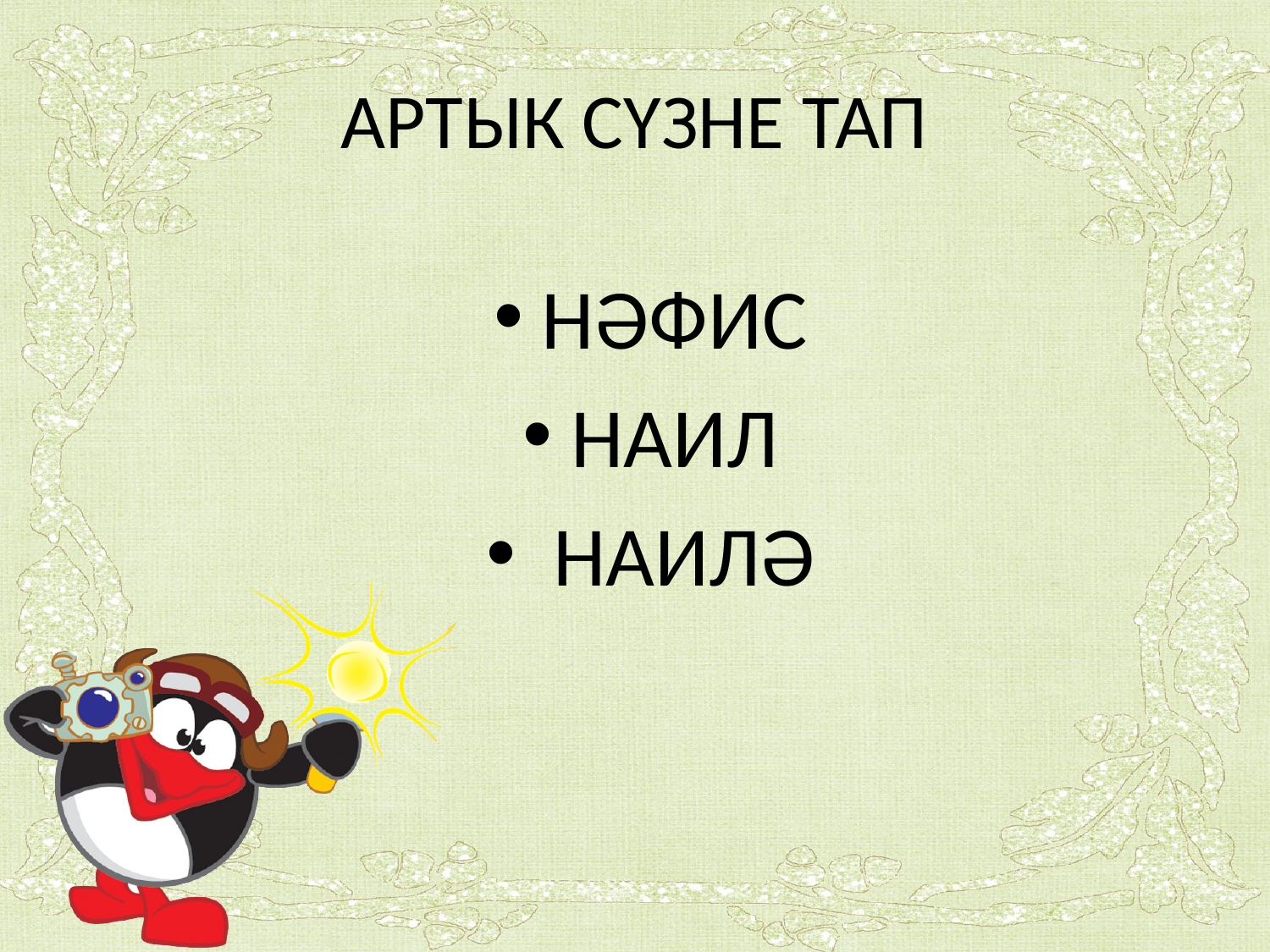

# АРТЫК СҮЗНЕ ТАП
НӘФИС
НАИЛ
 НАИЛӘ